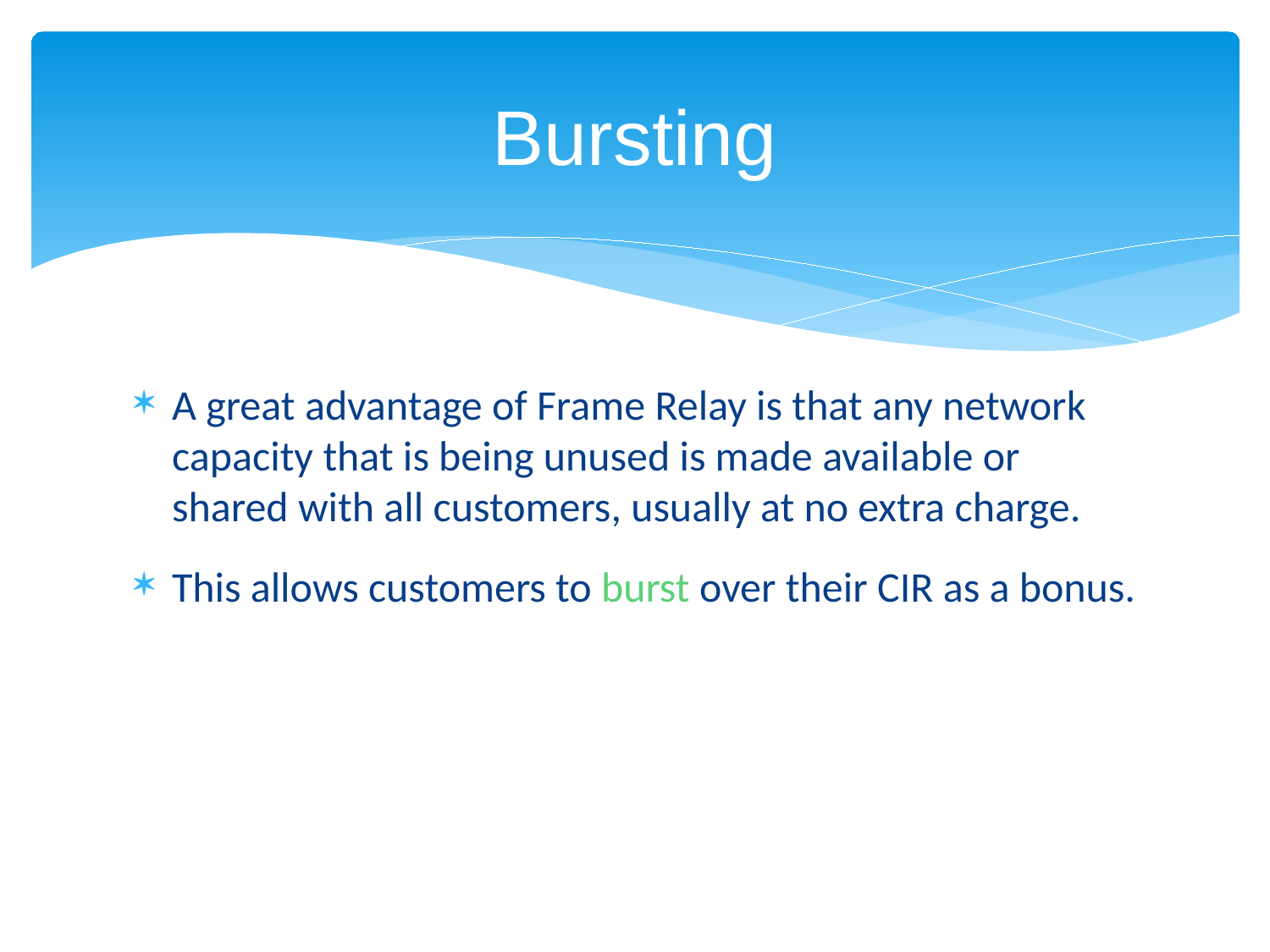

# Bursting
A great advantage of Frame Relay is that any network capacity that is being unused is made available or shared with all customers, usually at no extra charge.
This allows customers to burst over their CIR as a bonus.